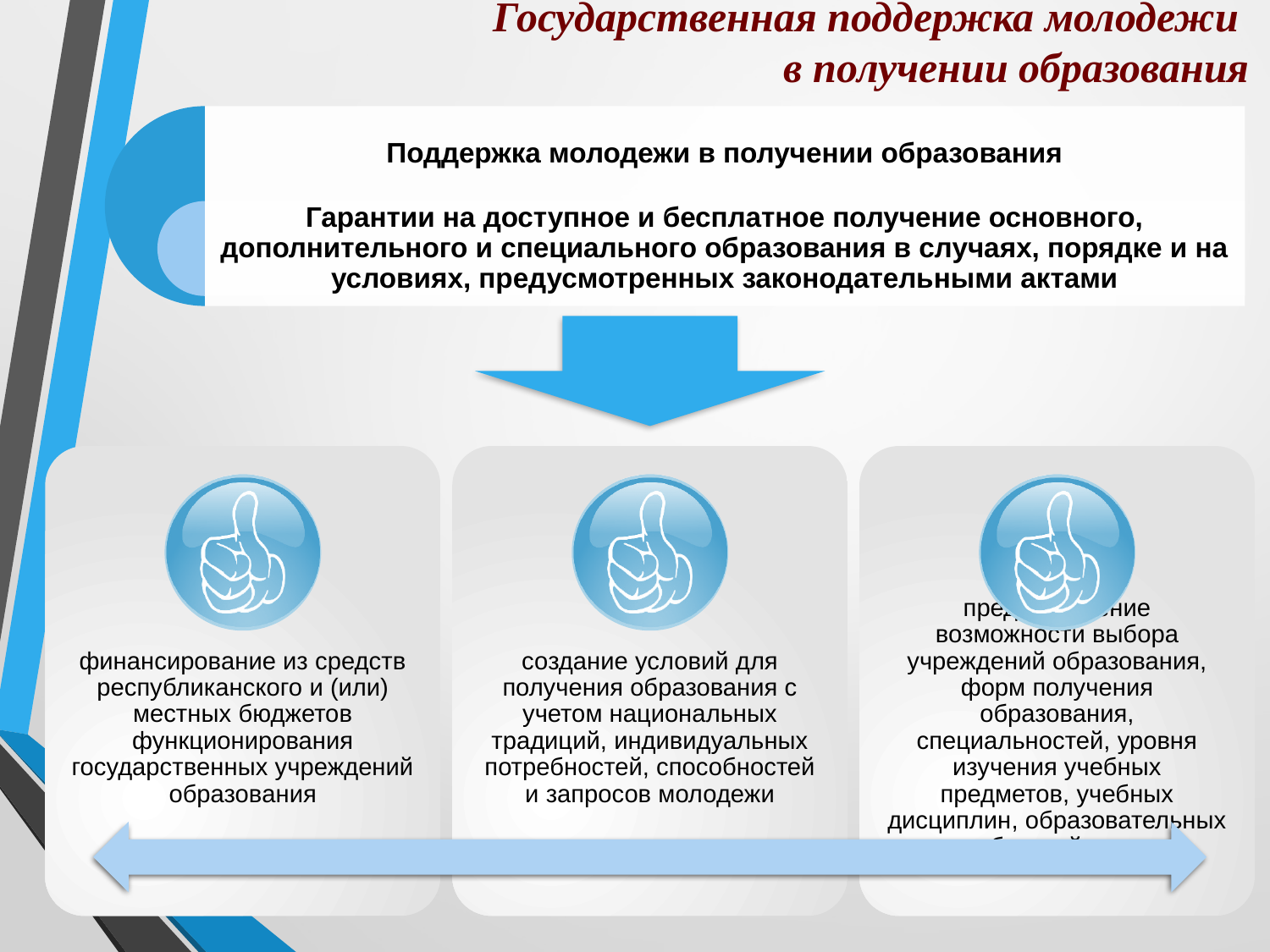

# Государственная поддержка молодежи в получении образования
Поддержка молодежи в получении образования
Гарантии на доступное и бесплатное получение основного, дополнительного и специального образования в случаях, порядке и на условиях, предусмотренных законодательными актами

финансирование из средств республиканского и (или) местных бюджетов функционирования государственных учреждений образования
создание условий для получения образования с учетом национальных традиций, индивидуальных потребностей, способностей и запросов молодежи
предоставление возможности выбора учреждений образования, форм получения образования, специальностей, уровня изучения учебных предметов, учебных дисциплин, образовательных областей, тем